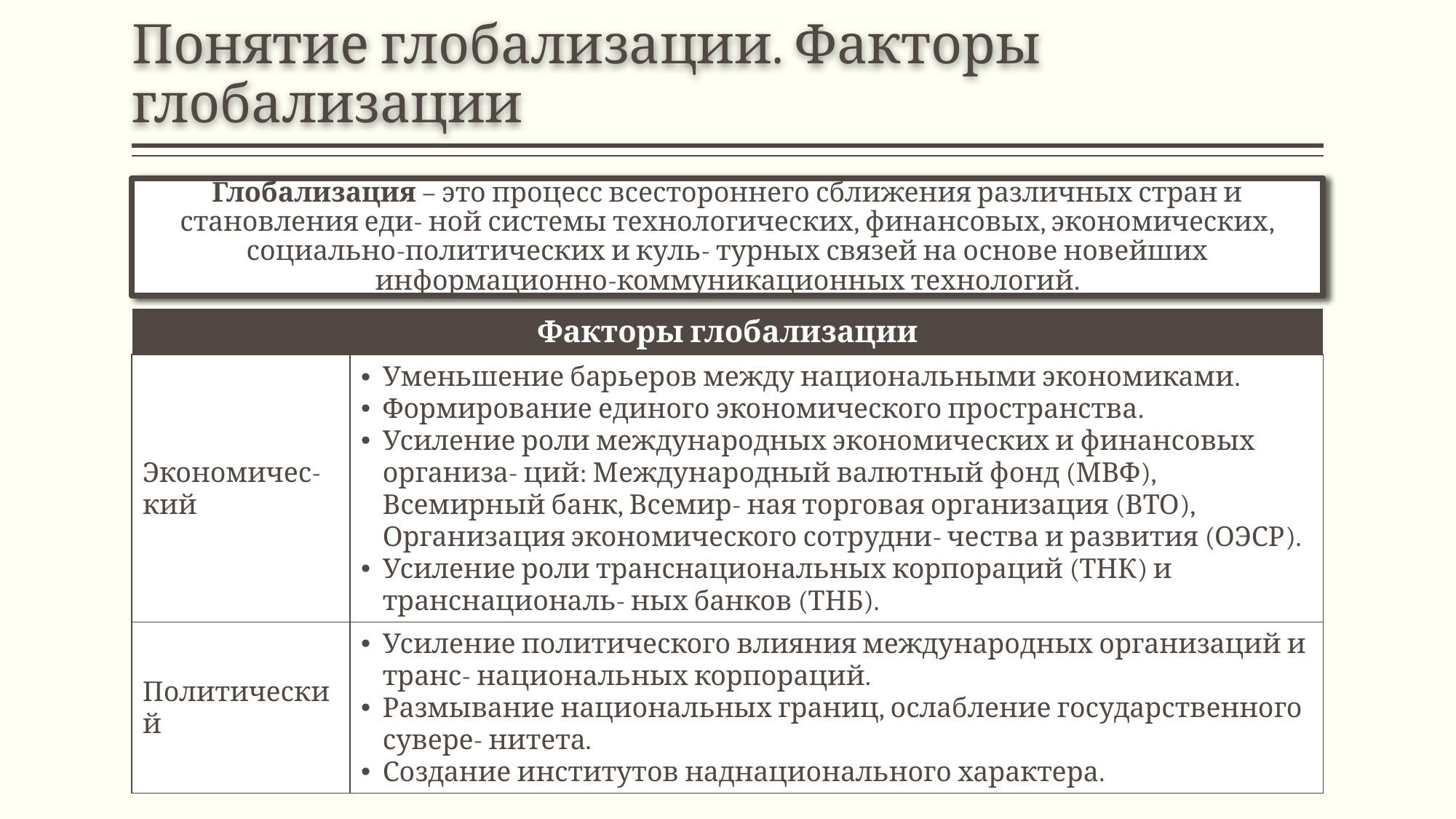

# Понятие глобализации. Факторы глобализации

Глобализация – это процесс всестороннего сближения различных стран и становления еди- ной системы технологических, финансовых, экономических, социально-политических и куль- турных связей на основе новейших информационно-коммуникационных технологий.
| Факторы глобализации |  |
| --- | --- |
| Экономичес- кий | Уменьшение барьеров между национальными экономиками. Формирование единого экономического пространства. Усиление роли международных экономических и финансовых организа- ций: Международный валютный фонд (МВФ), Всемирный банк, Всемир- ная торговая организация (ВТО), Организация экономического сотрудни- чества и развития (ОЭСР). Усиление роли транснациональных корпораций (ТНК) и транснациональ- ных банков (ТНБ). |
| Политический | Усиление политического влияния международных организаций и транс- национальных корпораций. Размывание национальных границ, ослабление государственного сувере- нитета. Создание институтов наднационального характера. |